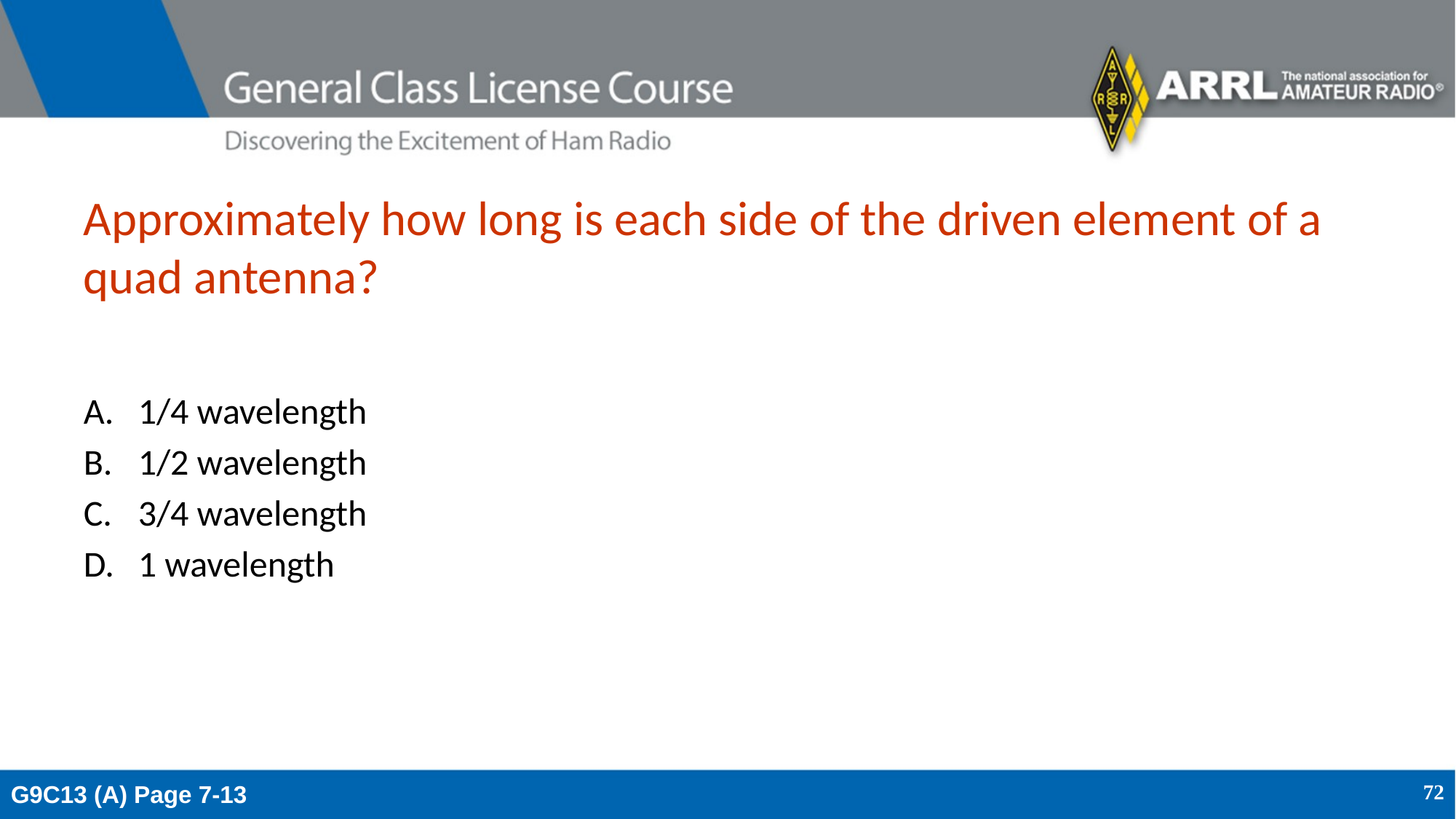

# Approximately how long is each side of the driven element of a quad antenna?
1/4 wavelength
1/2 wavelength
3/4 wavelength
1 wavelength
G9C13 (A) Page 7-13
72